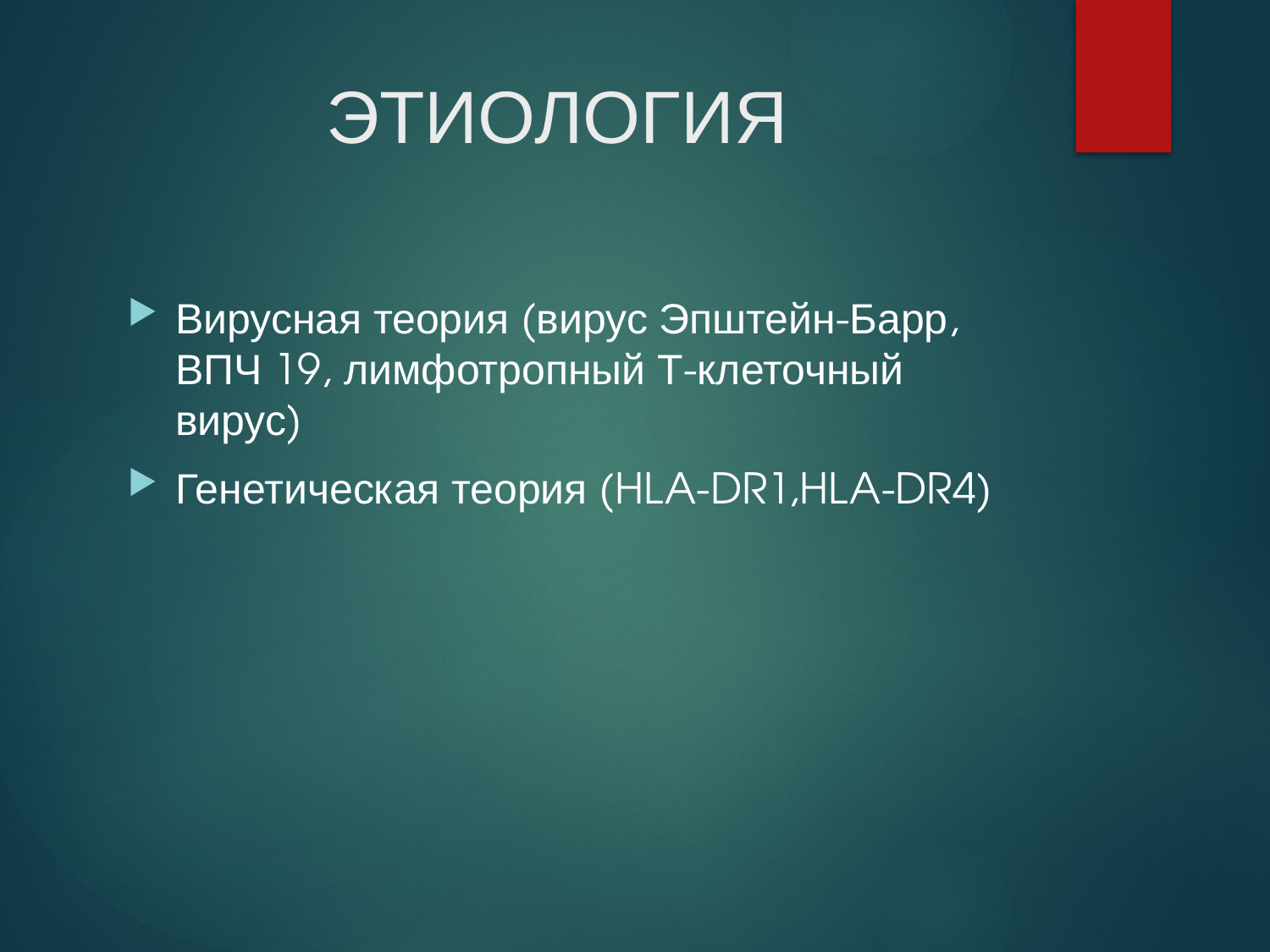

# ЭТИОЛОГИЯ
Вирусная теория (вирус Эпштейн-Барр, ВПЧ 19, лимфотропный Т-клеточный вирус)
Генетическая теория (HLA-DR1,HLA-DR4)